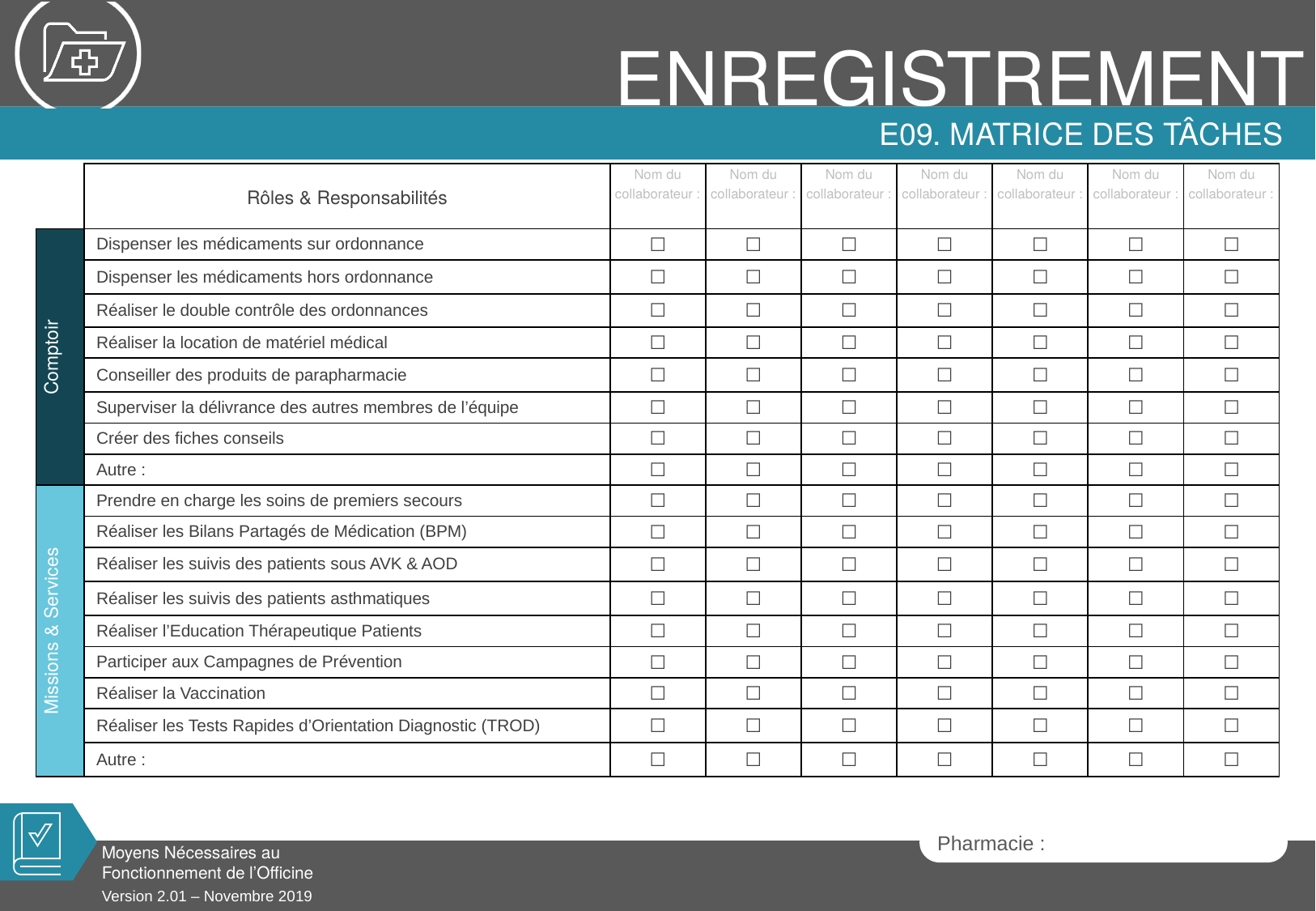

# E09. Matrice des tâches
|  | Rôles & Responsabilités | Nom du collaborateur : | Nom du collaborateur : | Nom du collaborateur : | Nom du collaborateur : | Nom du collaborateur : | Nom du collaborateur : | Nom du collaborateur : |
| --- | --- | --- | --- | --- | --- | --- | --- | --- |
| Comptoir | Dispenser les médicaments sur ordonnance | ☐ | ☐ | ☐ | ☐ | ☐ | ☐ | ☐ |
|  | Dispenser les médicaments hors ordonnance | ☐ | ☐ | ☐ | ☐ | ☐ | ☐ | ☐ |
|  | Réaliser le double contrôle des ordonnances | ☐ | ☐ | ☐ | ☐ | ☐ | ☐ | ☐ |
|  | Réaliser la location de matériel médical | ☐ | ☐ | ☐ | ☐ | ☐ | ☐ | ☐ |
|  | Conseiller des produits de parapharmacie | ☐ | ☐ | ☐ | ☐ | ☐ | ☐ | ☐ |
|  | Superviser la délivrance des autres membres de l’équipe | ☐ | ☐ | ☐ | ☐ | ☐ | ☐ | ☐ |
|  | Créer des fiches conseils | ☐ | ☐ | ☐ | ☐ | ☐ | ☐ | ☐ |
|  | Autre : | ☐ | ☐ | ☐ | ☐ | ☐ | ☐ | ☐ |
| Missions & Services | Prendre en charge les soins de premiers secours | ☐ | ☐ | ☐ | ☐ | ☐ | ☐ | ☐ |
|  | Réaliser les Bilans Partagés de Médication (BPM) | ☐ | ☐ | ☐ | ☐ | ☐ | ☐ | ☐ |
|  | Réaliser les suivis des patients sous AVK & AOD | ☐ | ☐ | ☐ | ☐ | ☐ | ☐ | ☐ |
|  | Réaliser les suivis des patients asthmatiques | ☐ | ☐ | ☐ | ☐ | ☐ | ☐ | ☐ |
|  | Réaliser l’Education Thérapeutique Patients | ☐ | ☐ | ☐ | ☐ | ☐ | ☐ | ☐ |
|  | Participer aux Campagnes de Prévention | ☐ | ☐ | ☐ | ☐ | ☐ | ☐ | ☐ |
|  | Réaliser la Vaccination | ☐ | ☐ | ☐ | ☐ | ☐ | ☐ | ☐ |
|  | Réaliser les Tests Rapides d’Orientation Diagnostic (TROD) | ☐ | ☐ | ☐ | ☐ | ☐ | ☐ | ☐ |
|  | Autre : | ☐ | ☐ | ☐ | ☐ | ☐ | ☐ | ☐ |